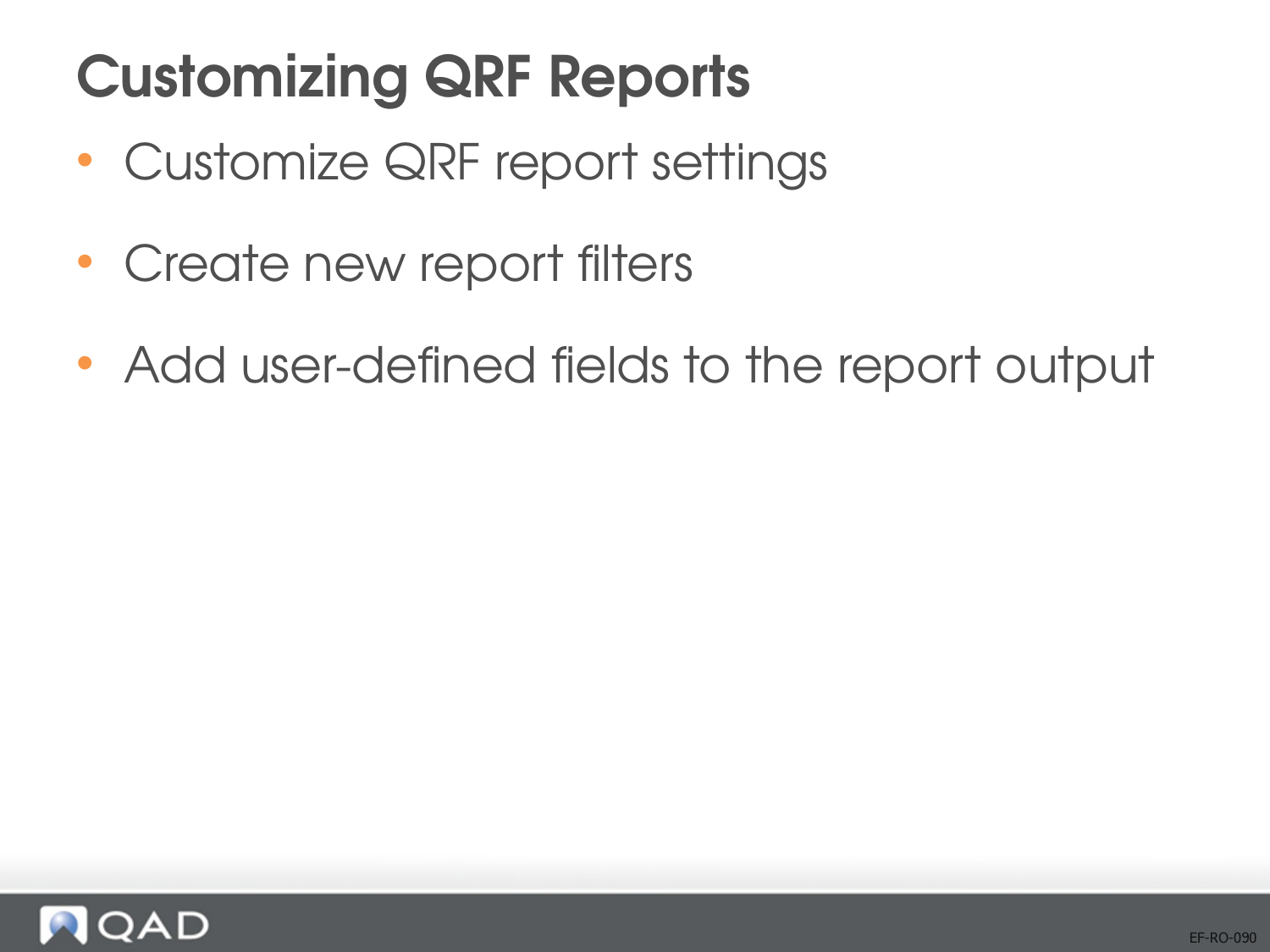

# Customizing QRF Reports
Customize QRF report settings
Create new report filters
Add user-defined fields to the report output
EF-RO-090